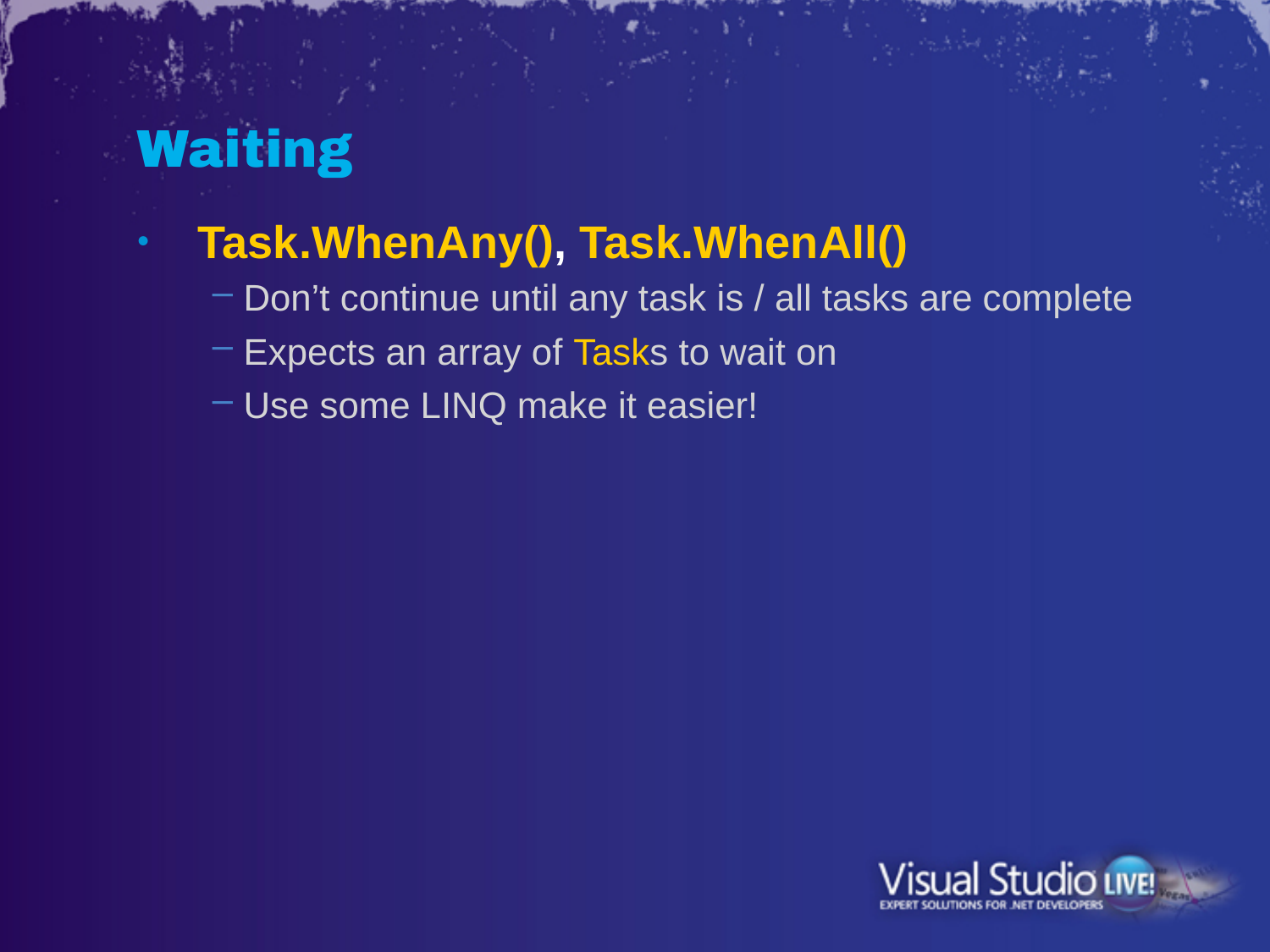

# Waiting
Task.WhenAny(), Task.WhenAll()
Don’t continue until any task is / all tasks are complete
Expects an array of Tasks to wait on
Use some LINQ make it easier!